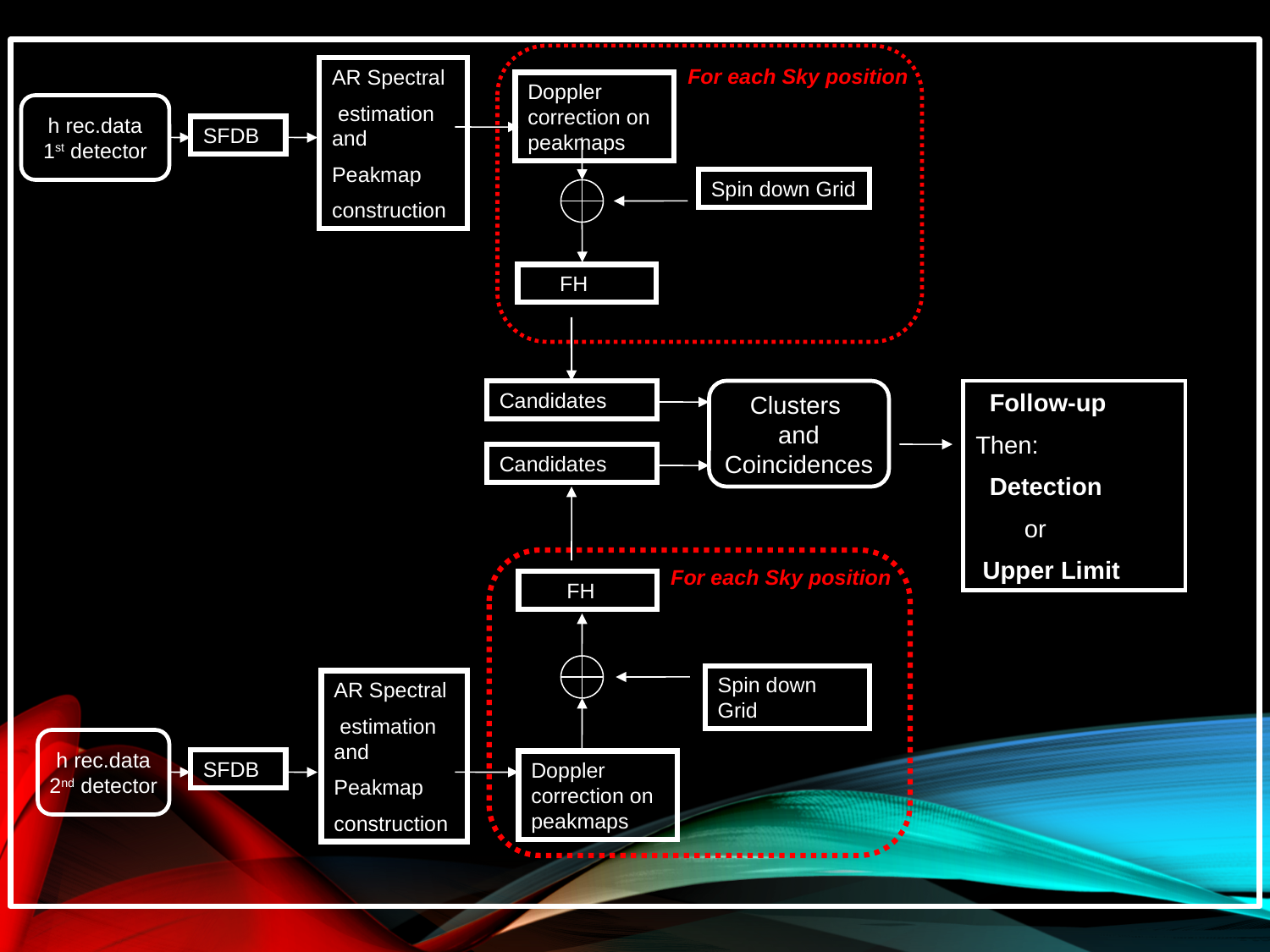

For each Sky position
AR Spectral
 estimation and
Peakmap
construction
Doppler correction on peakmaps
h rec.data
1st detector
SFDB

Spin down Grid

     FH

Candidates
Clusters
and
Coincidences
  Follow-up
Then:
  Detection
       or
 Upper Limit

Candidates

For each Sky position
      FH

Spin down Grid
AR Spectral
 estimation and
Peakmap
construction

h rec.data
2nd detector
SFDB
Doppler correction on peakmaps